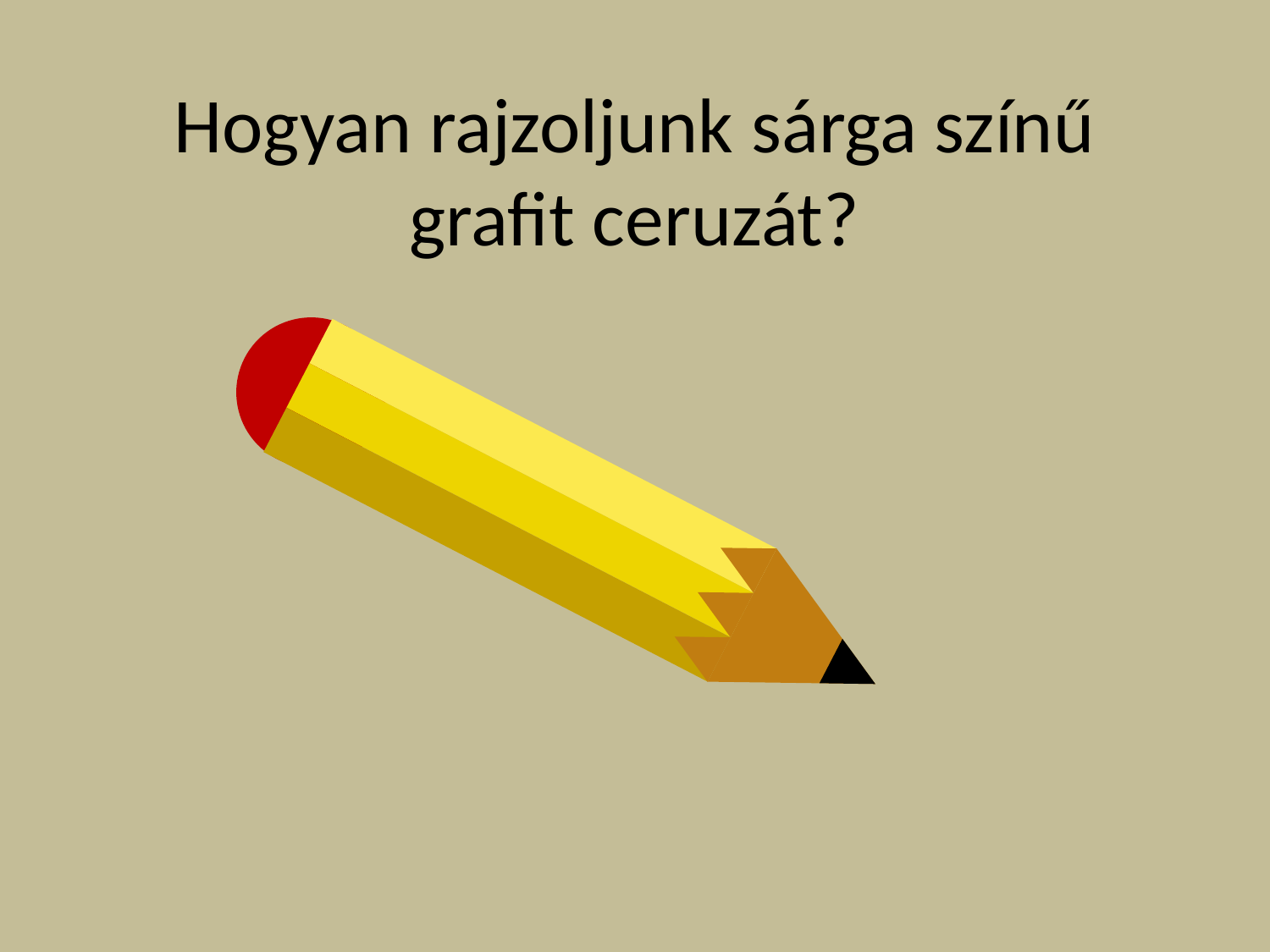

# Hogyan rajzoljunk sárga színű grafit ceruzát?